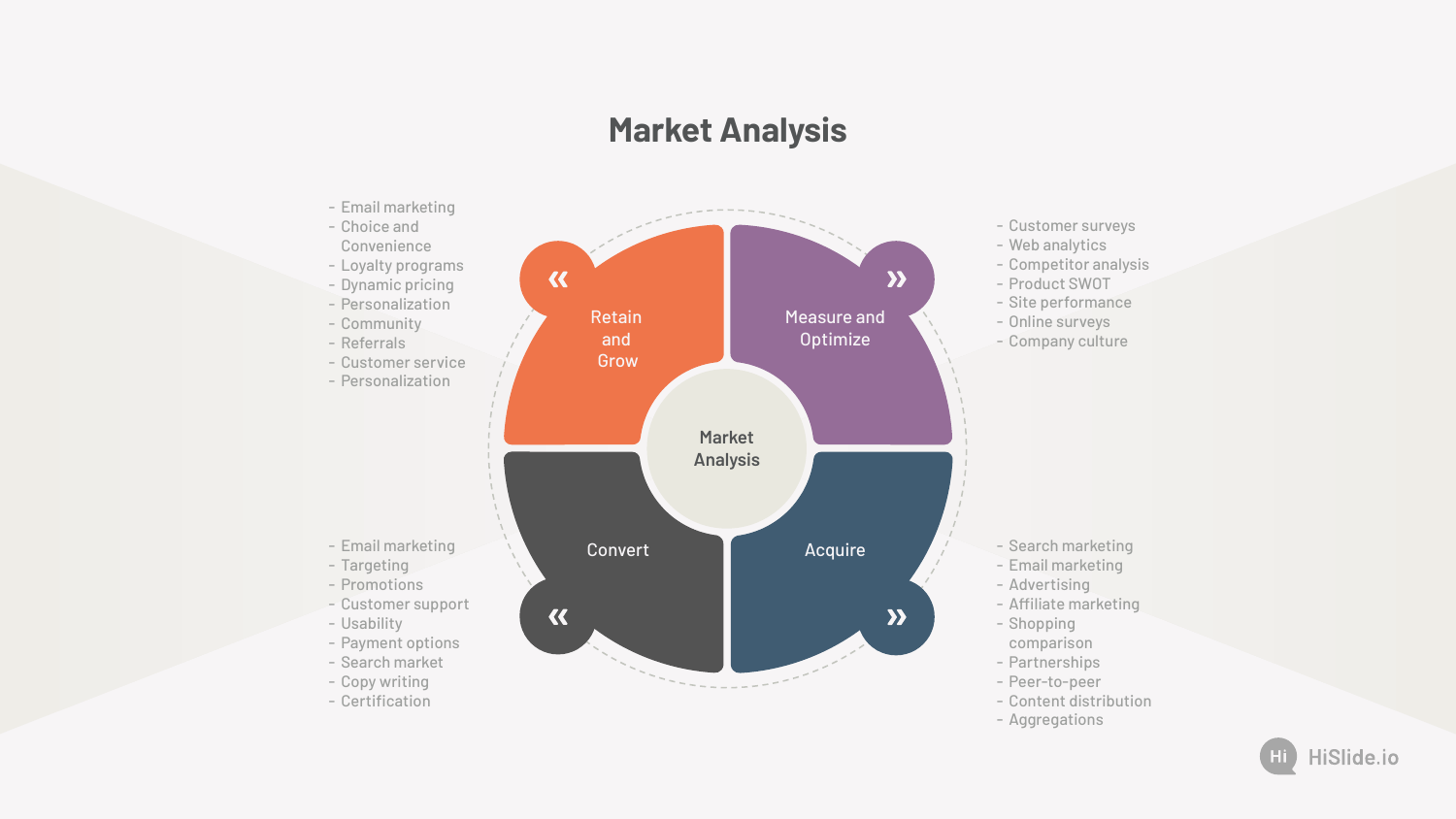

Market Analysis
Email marketing
Choice and Convenience
Loyalty programs
Dynamic pricing
Personalization
Community
Referrals
Customer service
Personalization

Retain
and
Grow
Measure and Optimize
Market Analysis
Convert
Acquire
Customer surveys
Web analytics
Competitor analysis
Product SWOT
Site performance
Online surveys
Company culture
Email marketing
Targeting
Promotions
Customer support
Usability
Payment options
Search market
Copy writing
Certification
Search marketing
Email marketing
Advertising
Affiliate marketing
Shopping comparison
Partnerships
Peer-to-peer
Content distribution
Aggregations